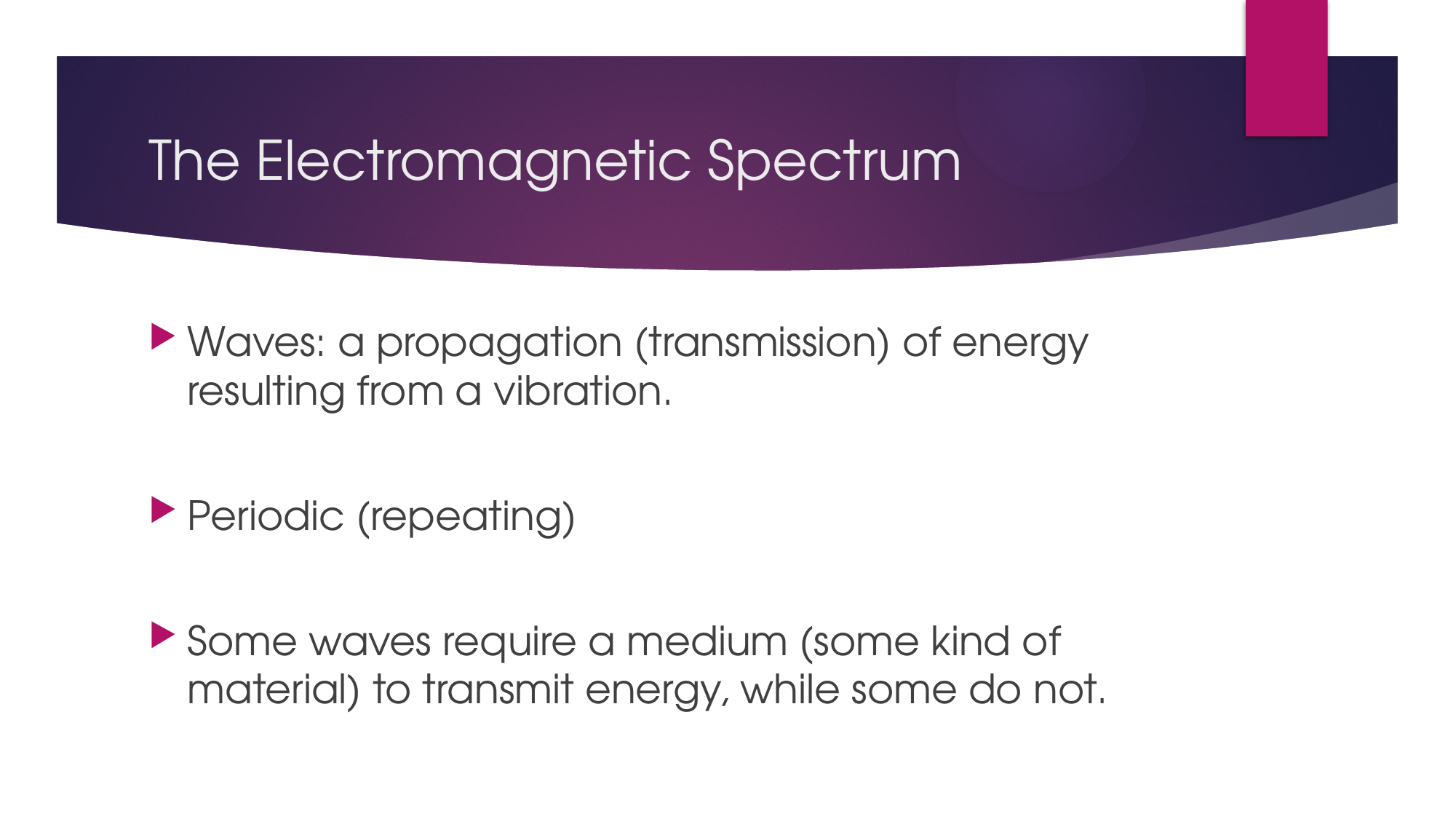

# The Electromagnetic Spectrum
Waves: a propagation (transmission) of energy resulting from a vibration.

Periodic (repeating)

Some waves require a medium (some kind of material) to transmit energy, while some do not.